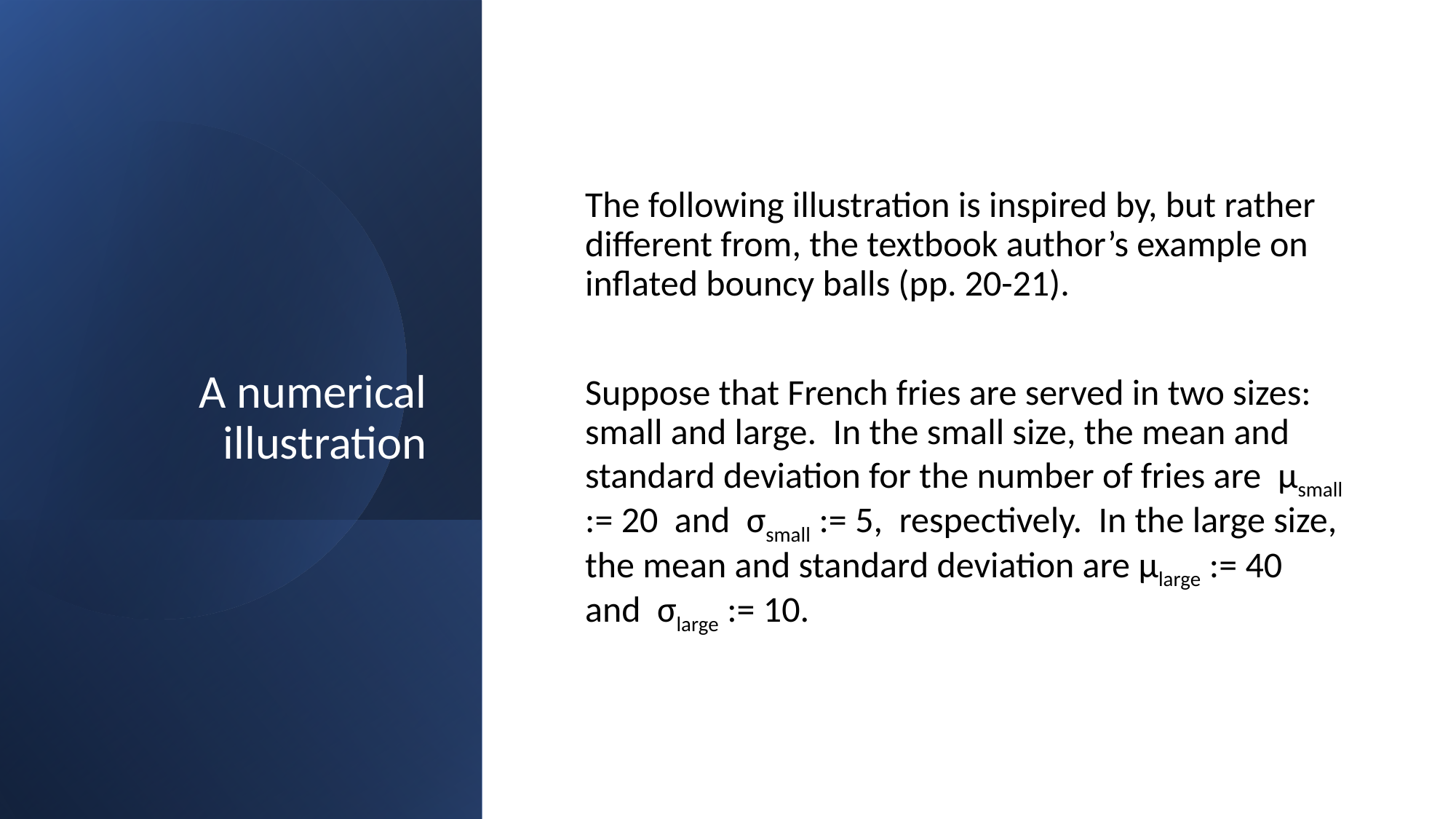

# A numerical illustration
The following illustration is inspired by, but rather different from, the textbook author’s example on inflated bouncy balls (pp. 20-21).

Suppose that French fries are served in two sizes: small and large.  In the small size, the mean and standard deviation for the number of fries are  μsmall := 20  and  σsmall := 5,  respectively.  In the large size, the mean and standard deviation are μlarge := 40  and  σlarge := 10.